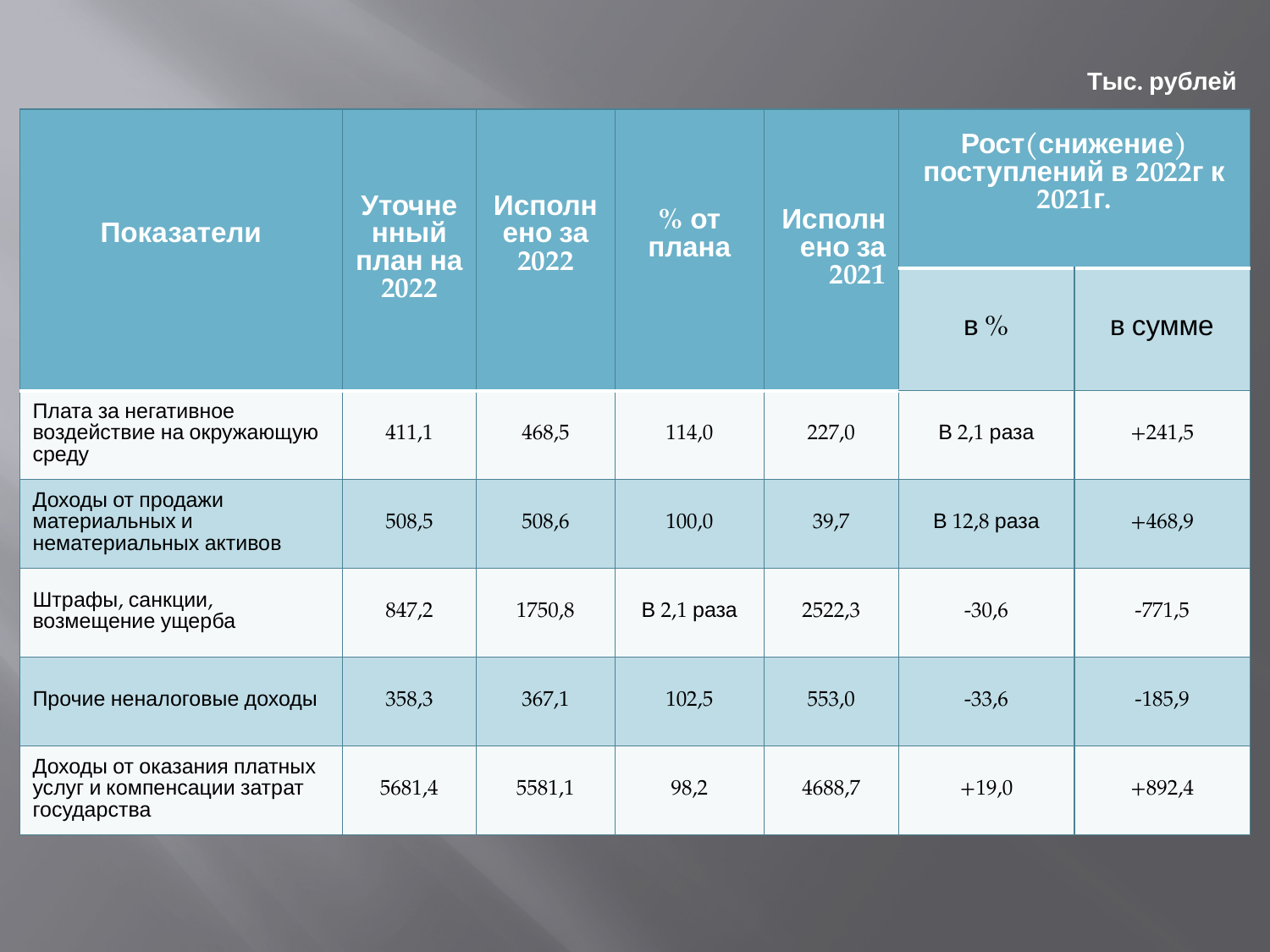

Тыс. рублей
| Показатели | Уточненный план на 2022 | Исполнено за 2022 | % от плана | Исполнено за 2021 | Рост(снижение) поступлений в 2022г к 2021г. |  |
| --- | --- | --- | --- | --- | --- | --- |
|  |  |  |  |  | в % | в сумме |
| Плата за негативное воздействие на окружающую среду | 411,1 | 468,5 | 114,0 | 227,0 | В 2,1 раза | +241,5 |
| Доходы от продажи материальных и нематериальных активов | 508,5 | 508,6 | 100,0 | 39,7 | В 12,8 раза | +468,9 |
| Штрафы, санкции, возмещение ущерба | 847,2 | 1750,8 | В 2,1 раза | 2522,3 | -30,6 | -771,5 |
| Прочие неналоговые доходы | 358,3 | 367,1 | 102,5 | 553,0 | -33,6 | -185,9 |
| Доходы от оказания платных услуг и компенсации затрат государства | 5681,4 | 5581,1 | 98,2 | 4688,7 | +19,0 | +892,4 |